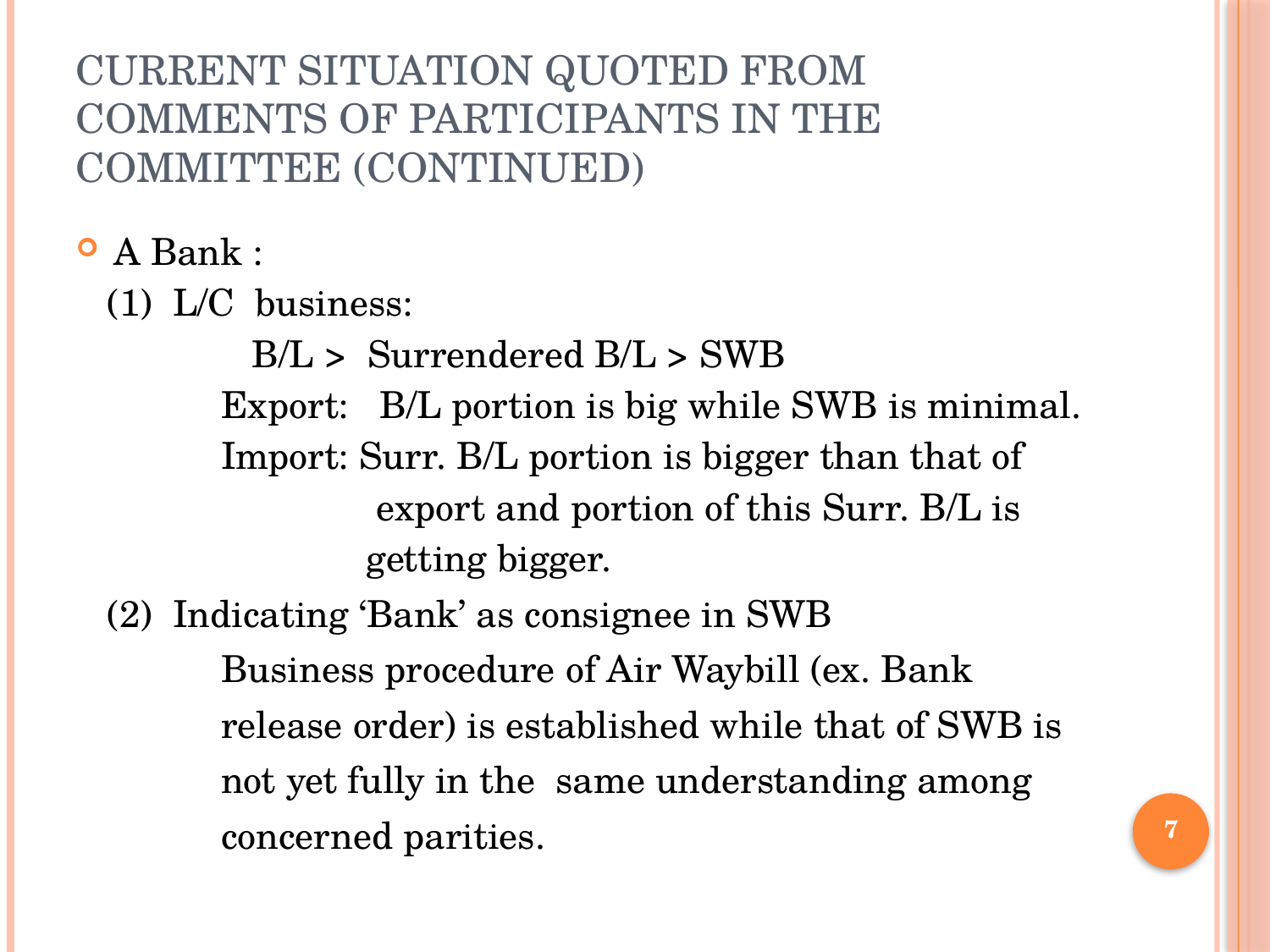

# Current situation quoted from comments of participants in the committee (Continued)
A Bank :
   (1)  L/C  business:
                 B/L >  Surrendered B/L > SWB
              Export:   B/L portion is big while SWB is minimal.
              Import: Surr. B/L portion is bigger than that of
                             export and portion of this Surr. B/L is
                            getting bigger.
   (2)  Indicating ‘Bank’ as consignee in SWB
              Business procedure of Air Waybill (ex. Bank
              release order) is established while that of SWB is
              not yet fully in the  same understanding among
              concerned parities.
7